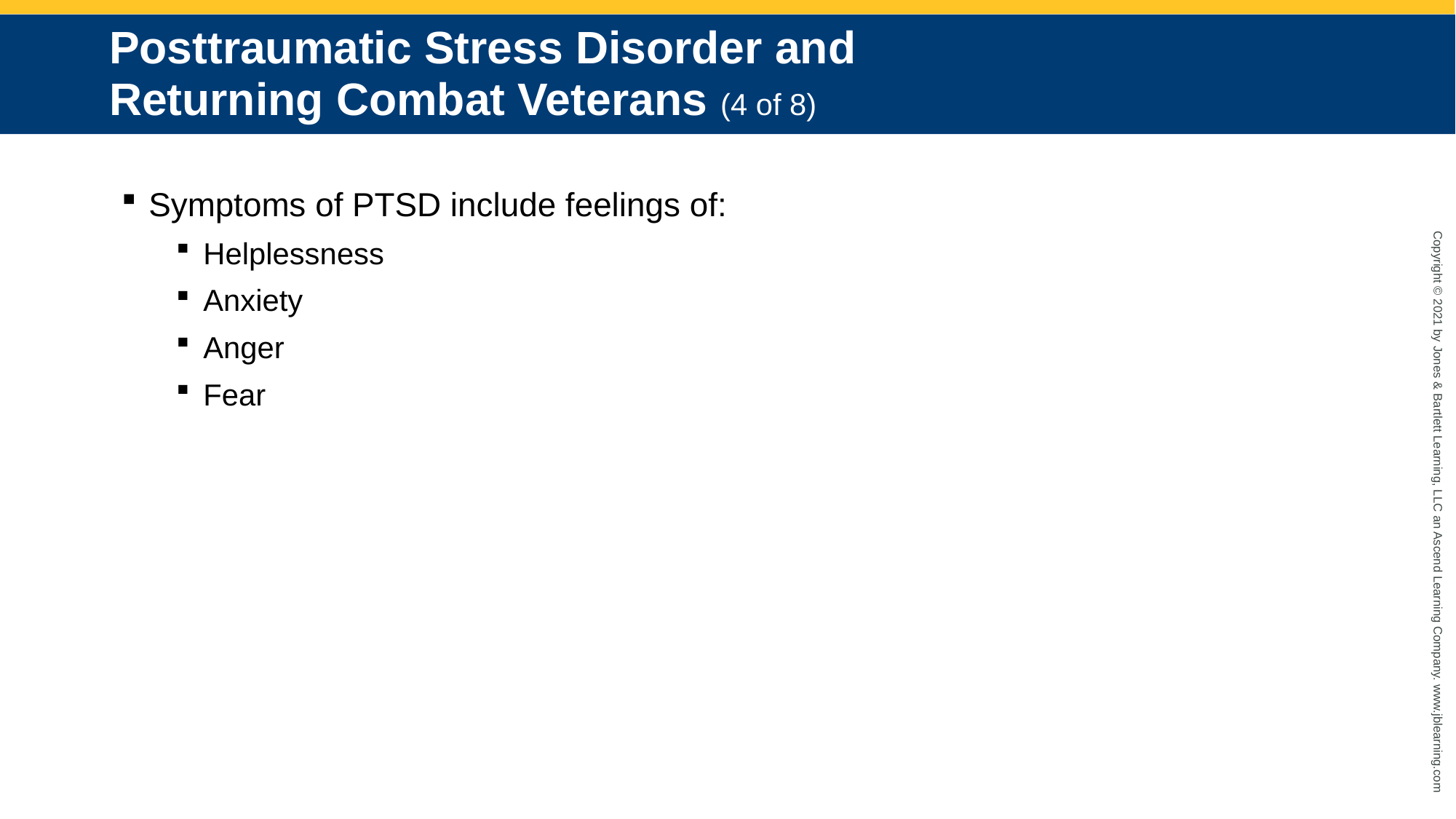

# Posttraumatic Stress Disorder and Returning Combat Veterans (4 of 8)
Symptoms of PTSD include feelings of:
Helplessness
Anxiety
Anger
Fear